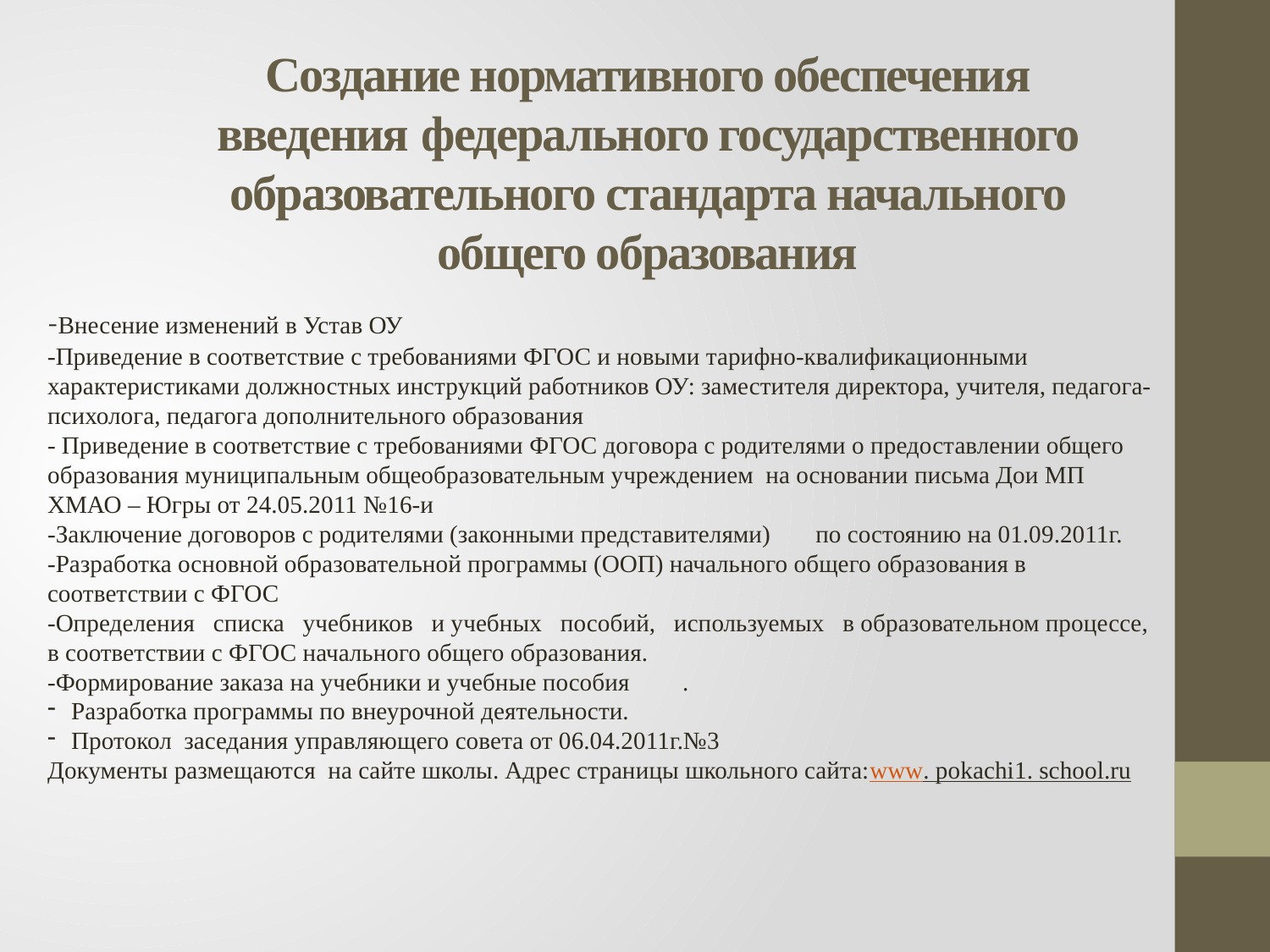

# Создание нормативного обеспечения введения федерального государственного образовательного стандарта начального общего образования
-Внесение изменений в Устав ОУ
-Приведение в соответствие с требованиями ФГОС и новыми тарифно-квалификационными характеристиками должностных инструкций работников ОУ: заместителя директора, учителя, педагога-психолога, педагога дополнительного образования
- Приведение в соответствие с требованиями ФГОС договора с родителями о предоставлении общего образования муниципальным общеобразовательным учреждением  на основании письма Дои МП ХМАО – Югры от 24.05.2011 №16-и
-Заключение договоров с родителями (законными представителями)	 по состоянию на 01.09.2011г.
-Разработка основной образовательной программы (ООП) начального общего образования в соответствии с ФГОС
-Определения   списка   учебников   и учебных   пособий,   используемых   в образовательном процессе, в соответствии с ФГОС начального общего образования.
-Формирование заказа на учебники и учебные пособия	.
Разработка программы по внеурочной деятельности.
Протокол  заседания управляющего совета от 06.04.2011г.№3
Документы размещаются  на сайте школы. Адрес страницы школьного сайта:www. pokachi1. school.ru